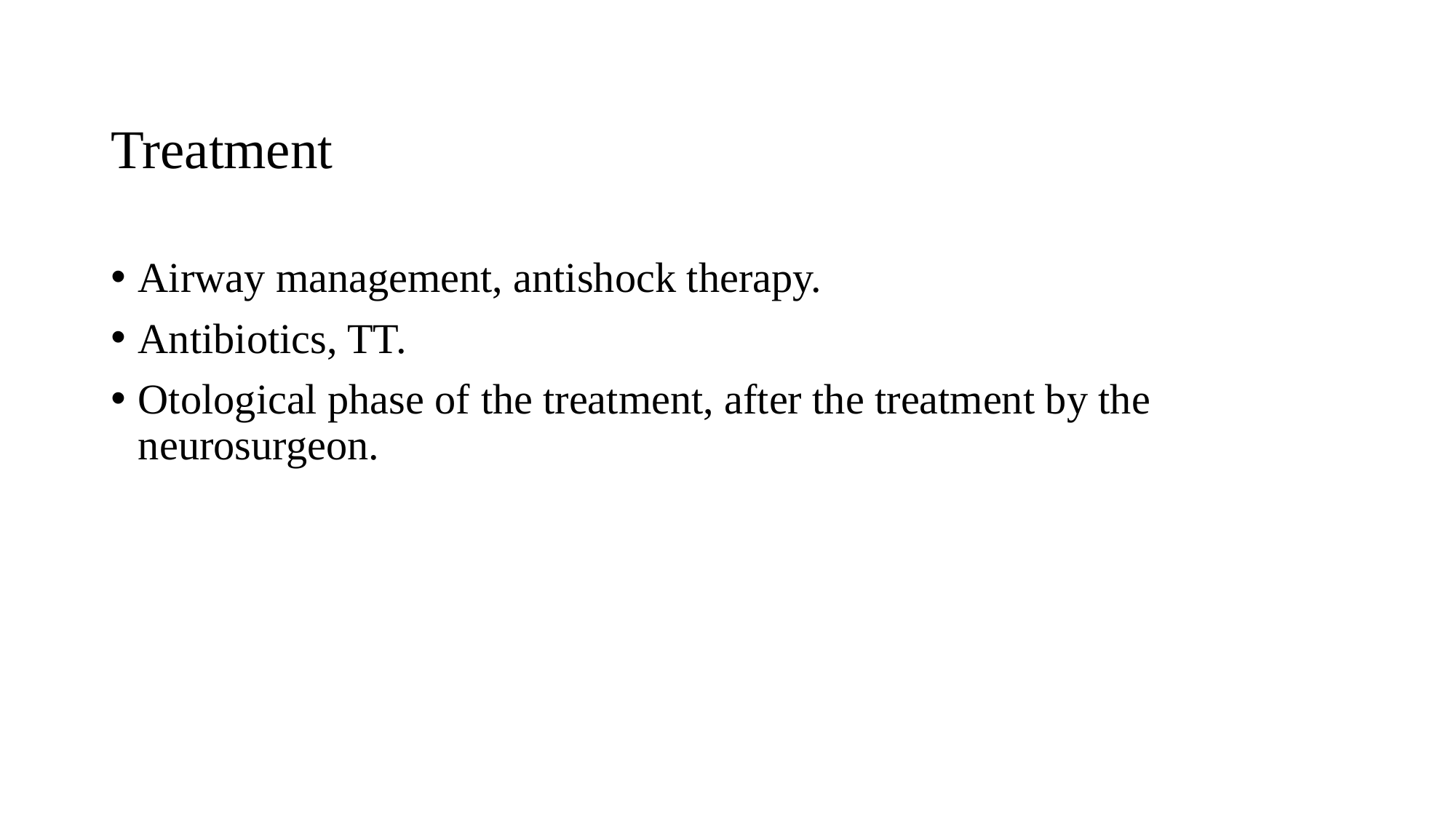

# Treatment
Airway management, antishock therapy.
Antibiotics, TT.
Otological phase of the treatment, after the treatment by the neurosurgeon.